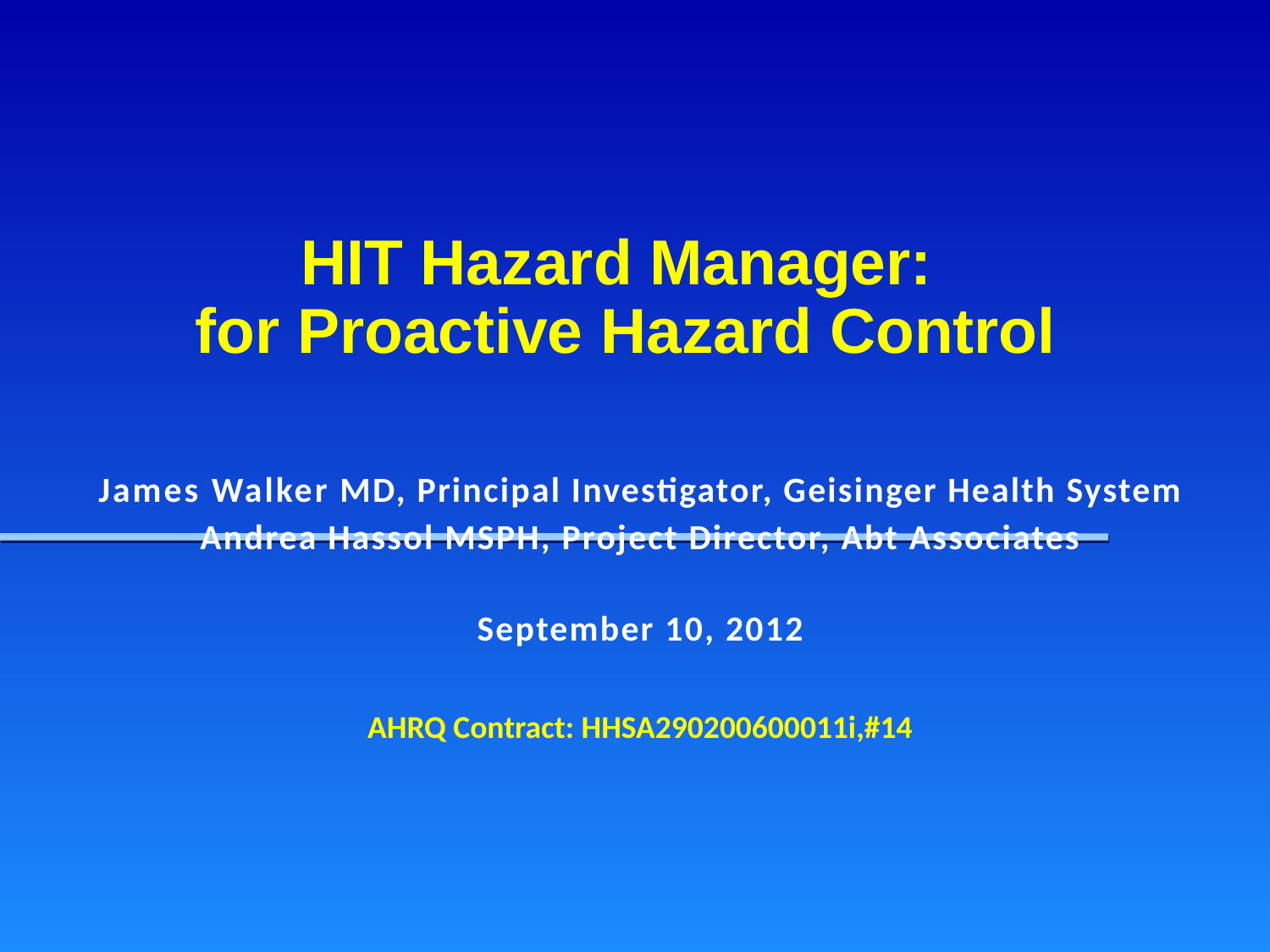

# HIT Hazard Manager: for Proactive Hazard Control
James Walker MD, Principal Investigator, Geisinger Health System
Andrea Hassol MSPH, Project Director, Abt Associates

September 10, 2012

AHRQ Contract: HHSA290200600011i,#14